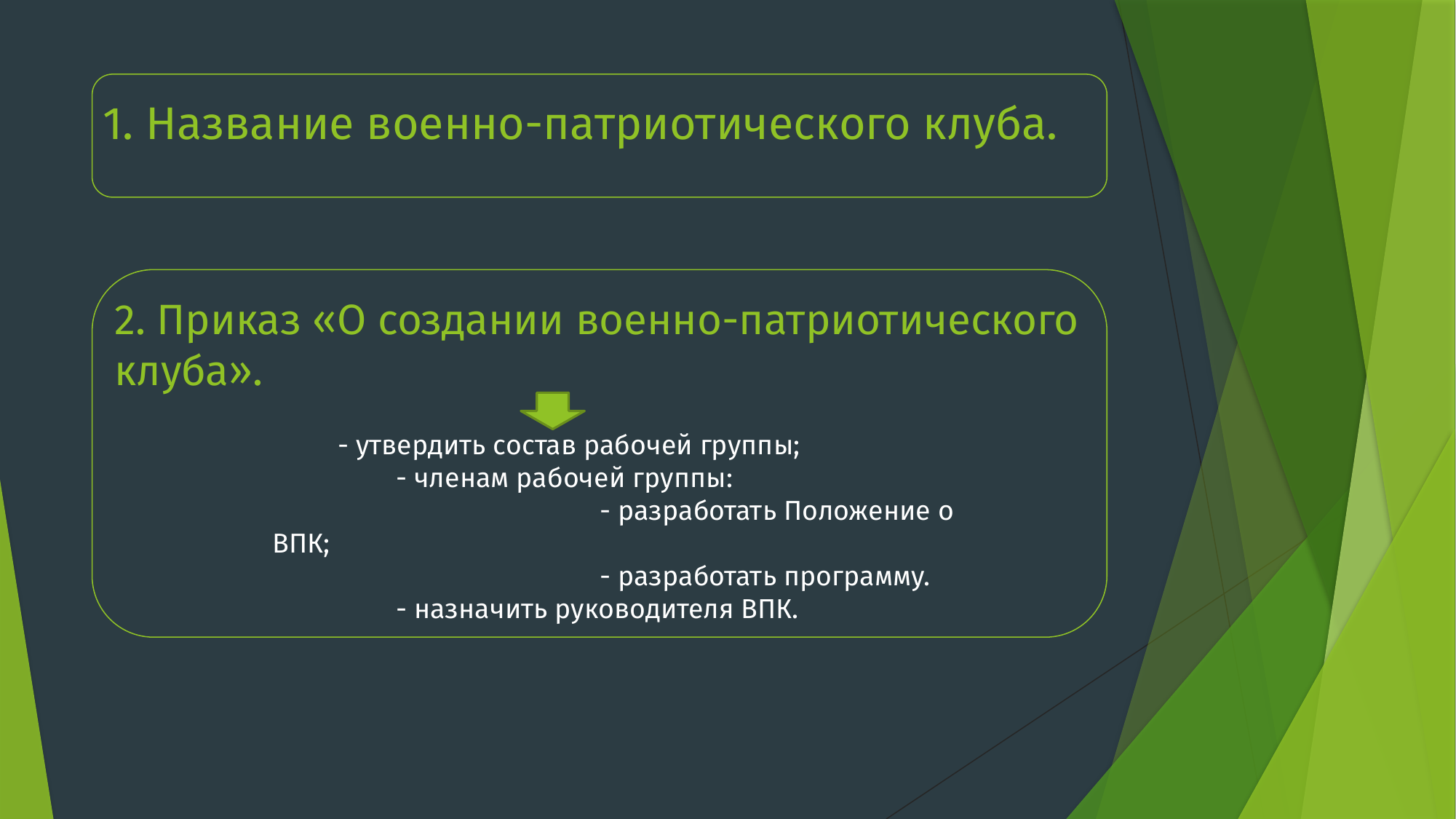

# 1. Название военно-патриотического клуба.

2. Приказ «О создании военно-патриотического клуба».

         - утвердить состав рабочей группы;
	  - членам рабочей группы:
			- разработать Положение о ВПК;
			- разработать программу.
	  - назначить руководителя ВПК.